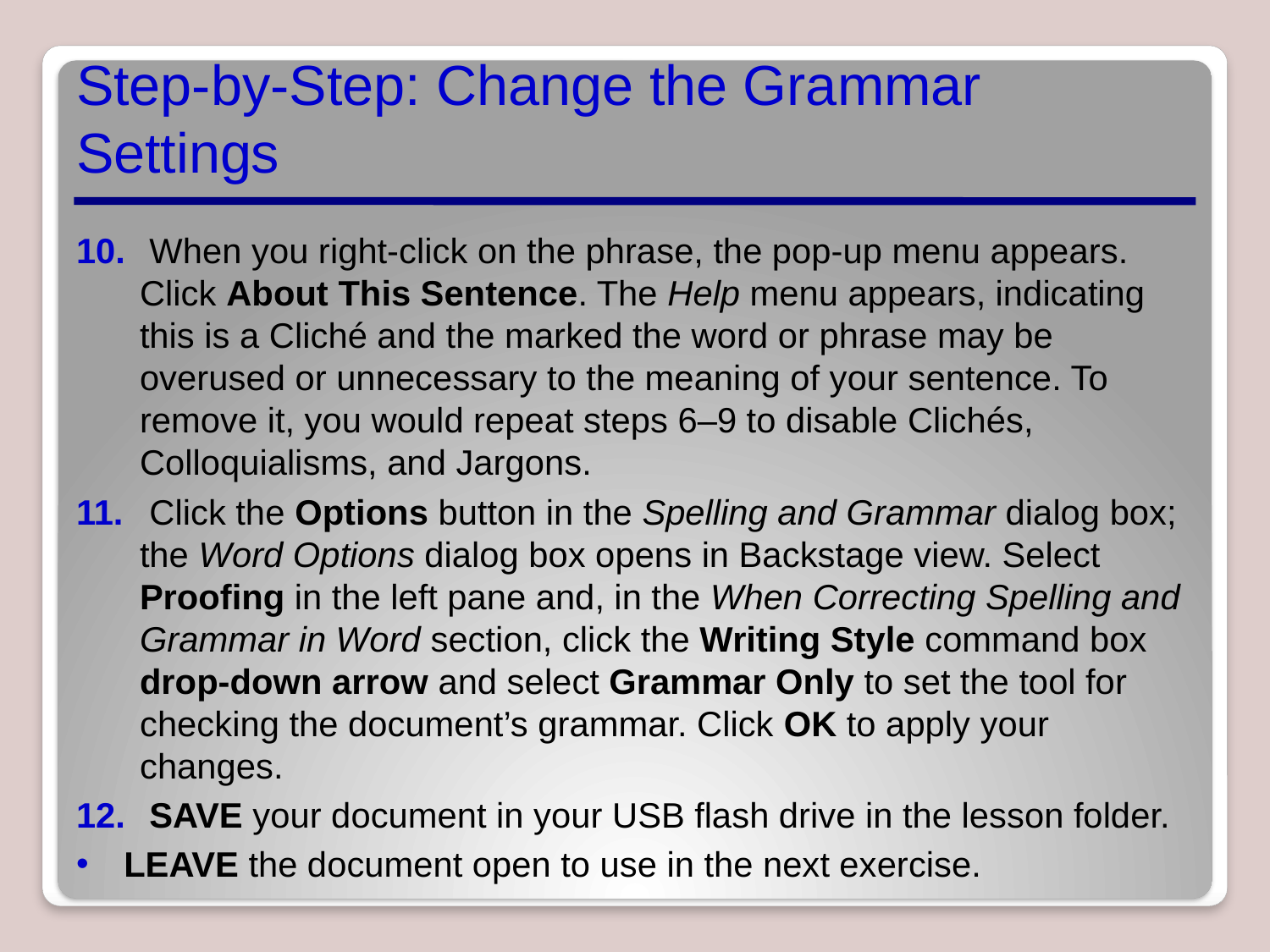

# Step-by-Step: Change the Grammar Settings
 When you right-click on the phrase, the pop-up menu appears. Click About This Sentence. The Help menu appears, indicating this is a Cliché and the marked the word or phrase may be overused or unnecessary to the meaning of your sentence. To remove it, you would repeat steps 6–9 to disable Clichés, Colloquialisms, and Jargons.
 Click the Options button in the Spelling and Grammar dialog box; the Word Options dialog box opens in Backstage view. Select Proofing in the left pane and, in the When Correcting Spelling and Grammar in Word section, click the Writing Style command box drop-down arrow and select Grammar Only to set the tool for checking the document’s grammar. Click OK to apply your changes.
 SAVE your document in your USB flash drive in the lesson folder.
LEAVE the document open to use in the next exercise.